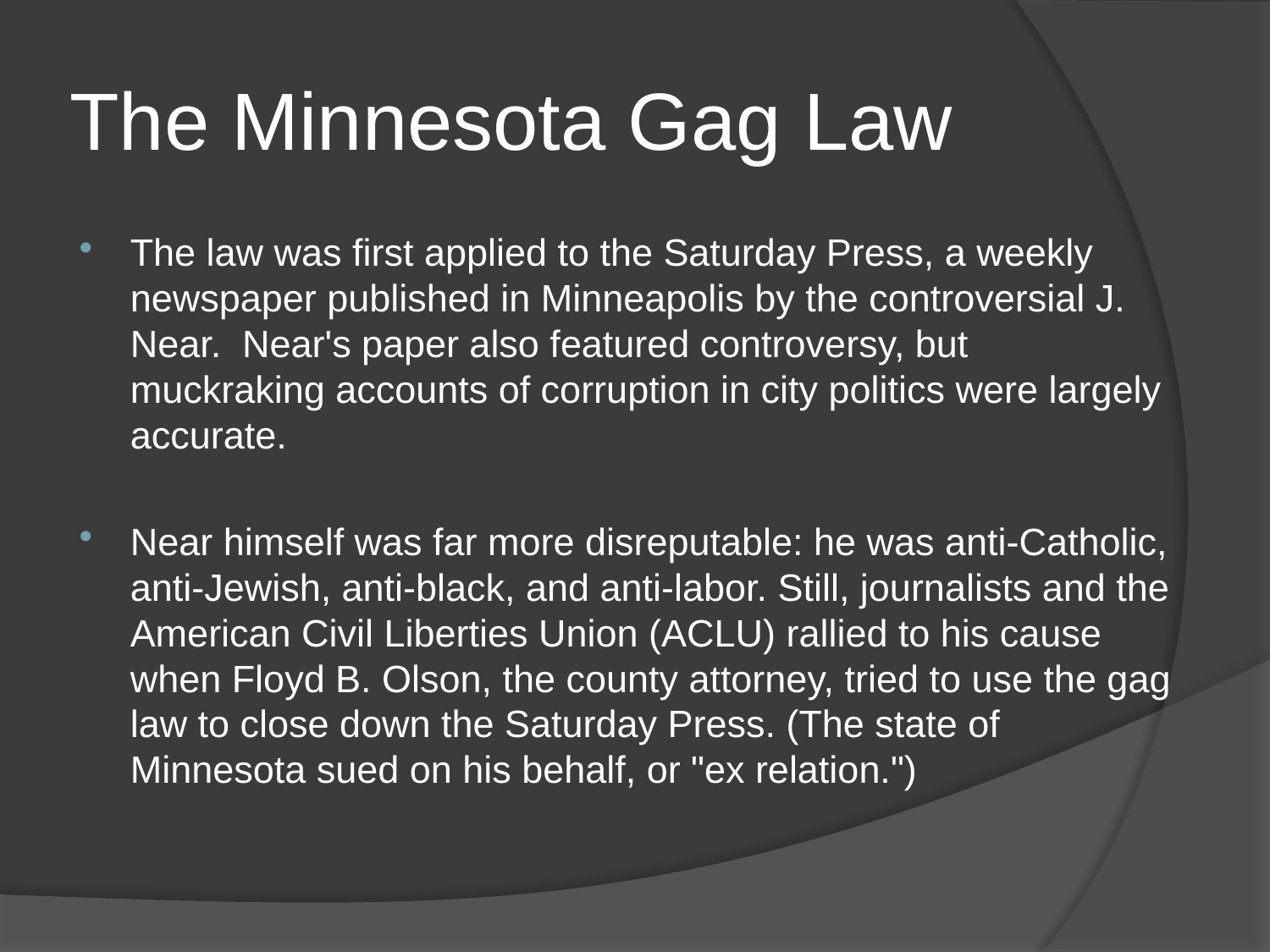

# The Minnesota Gag Law
The law was first applied to the Saturday Press, a weekly newspaper published in Minneapolis by the controversial J. Near.  Near's paper also featured controversy, but muckraking accounts of corruption in city politics were largely accurate.

Near himself was far more disreputable: he was anti-Catholic, anti-Jewish, anti-black, and anti-labor. Still, journalists and the American Civil Liberties Union (ACLU) rallied to his cause when Floyd B. Olson, the county attorney, tried to use the gag law to close down the Saturday Press. (The state of Minnesota sued on his behalf, or "ex relation.")